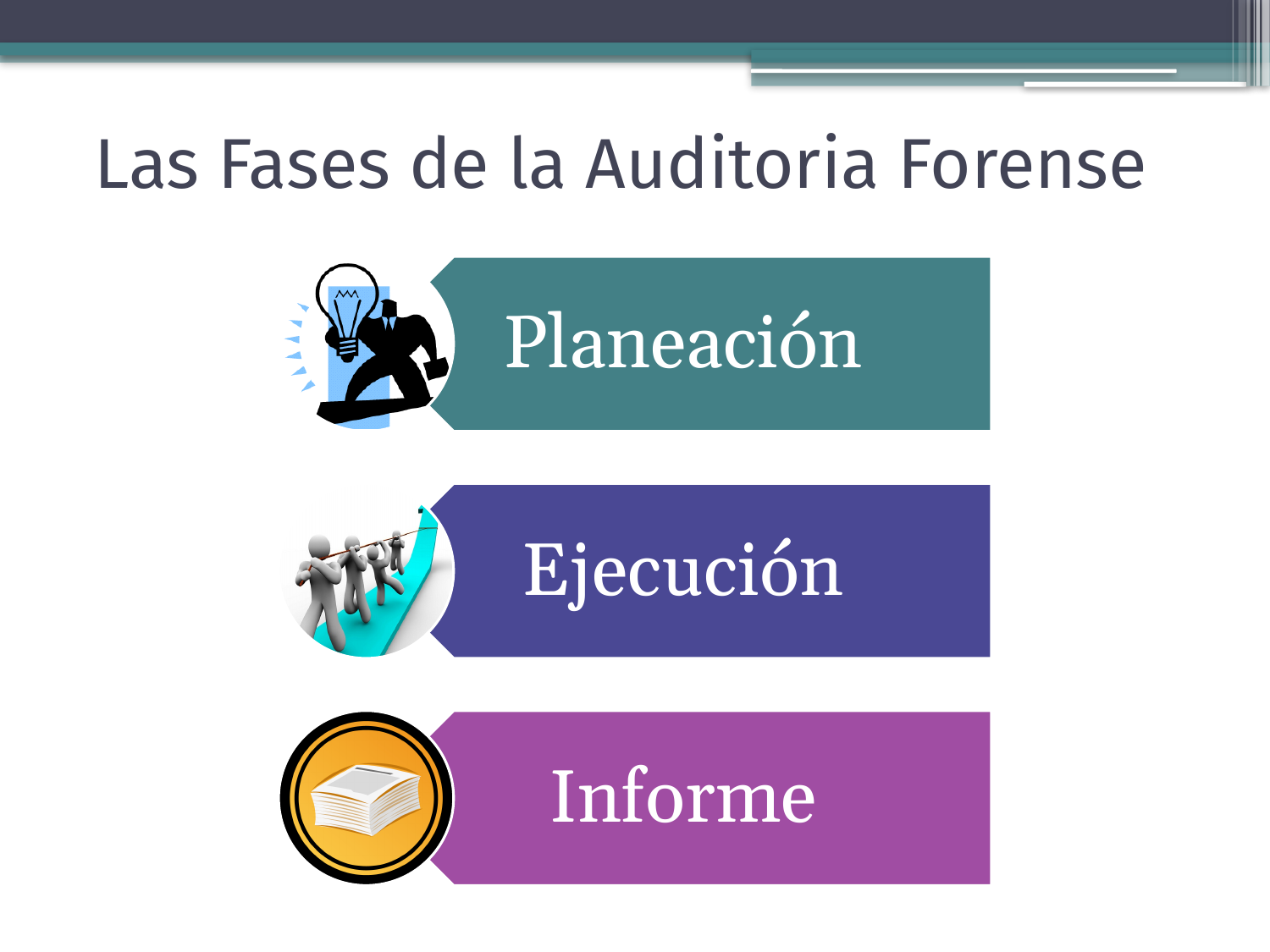

# Las Fases de la Auditoria Forense
Planeación
Ejecución
Informe